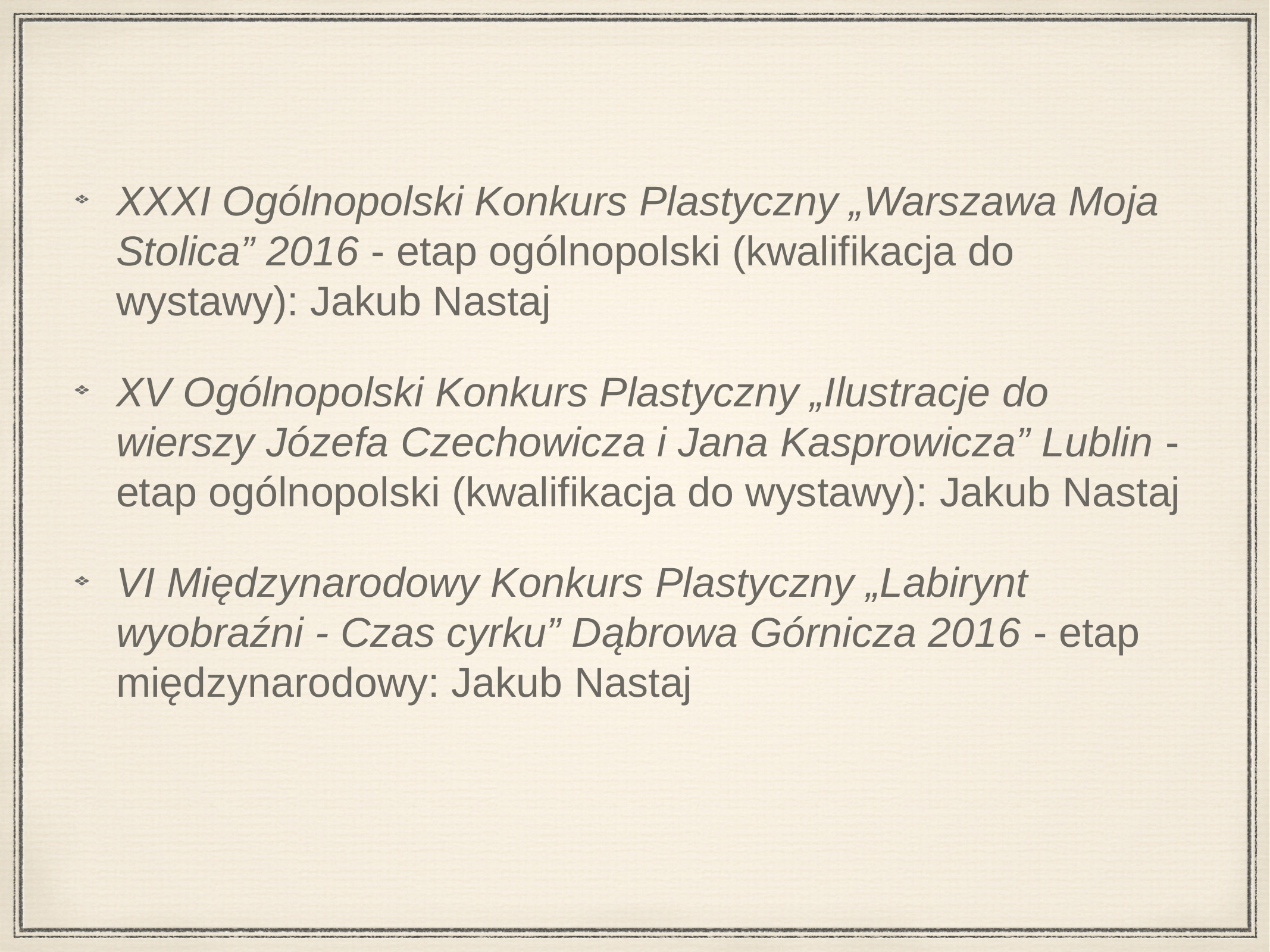

XXXI Ogólnopolski Konkurs Plastyczny „Warszawa Moja Stolica” 2016 - etap ogólnopolski (kwalifikacja do wystawy): Jakub Nastaj
XV Ogólnopolski Konkurs Plastyczny „Ilustracje do wierszy Józefa Czechowicza i Jana Kasprowicza” Lublin - etap ogólnopolski (kwalifikacja do wystawy): Jakub Nastaj
VI Międzynarodowy Konkurs Plastyczny „Labirynt wyobraźni - Czas cyrku” Dąbrowa Górnicza 2016 - etap międzynarodowy: Jakub Nastaj